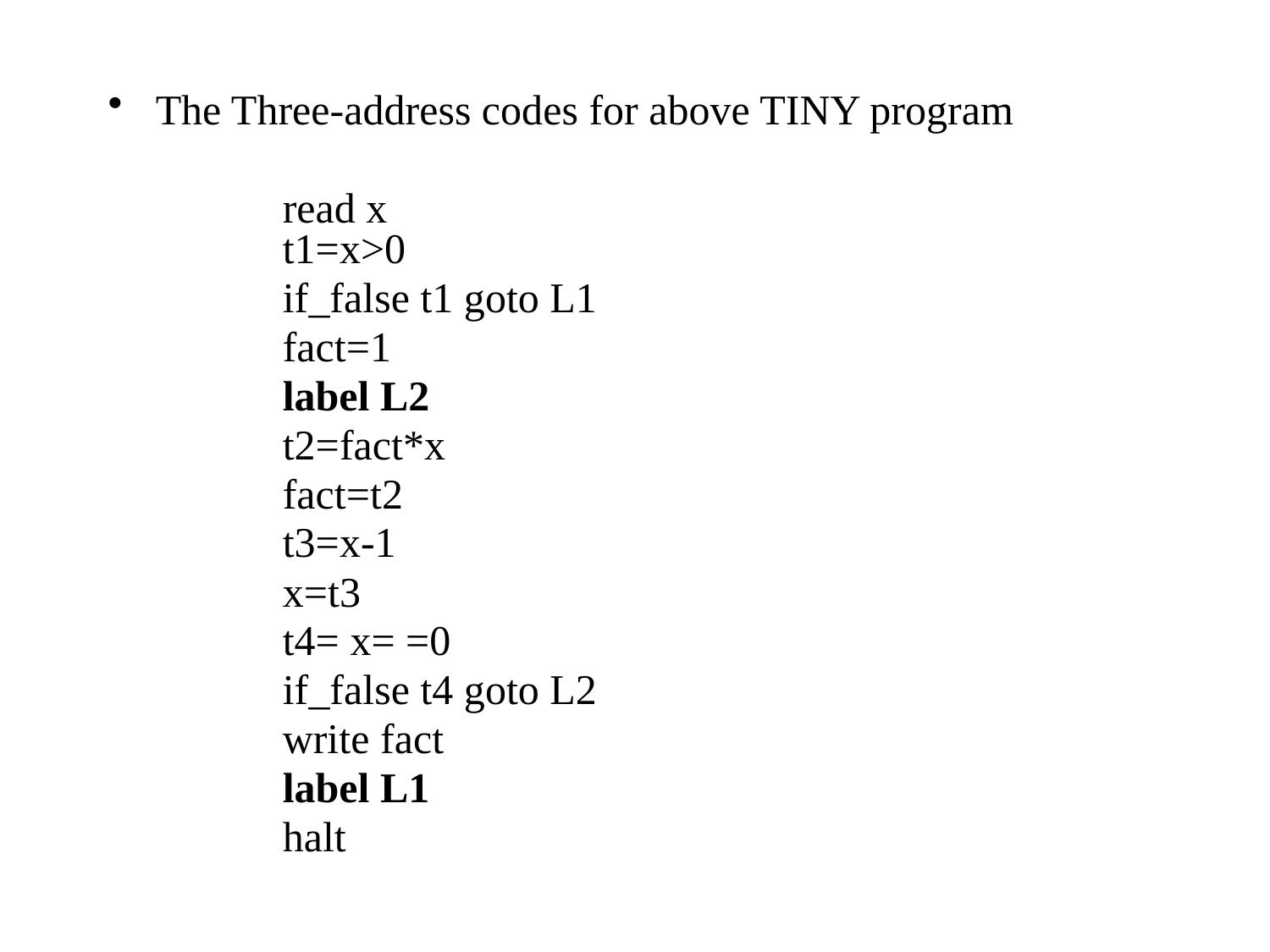

The Three-address codes for above TINY program

 		read x
	t1=x>0
		if_false t1 goto L1
		fact=1
		label L2
		t2=fact*x
		fact=t2
		t3=x-1
		x=t3
		t4= x= =0
		if_false t4 goto L2
  		write fact
		label L1
		halt